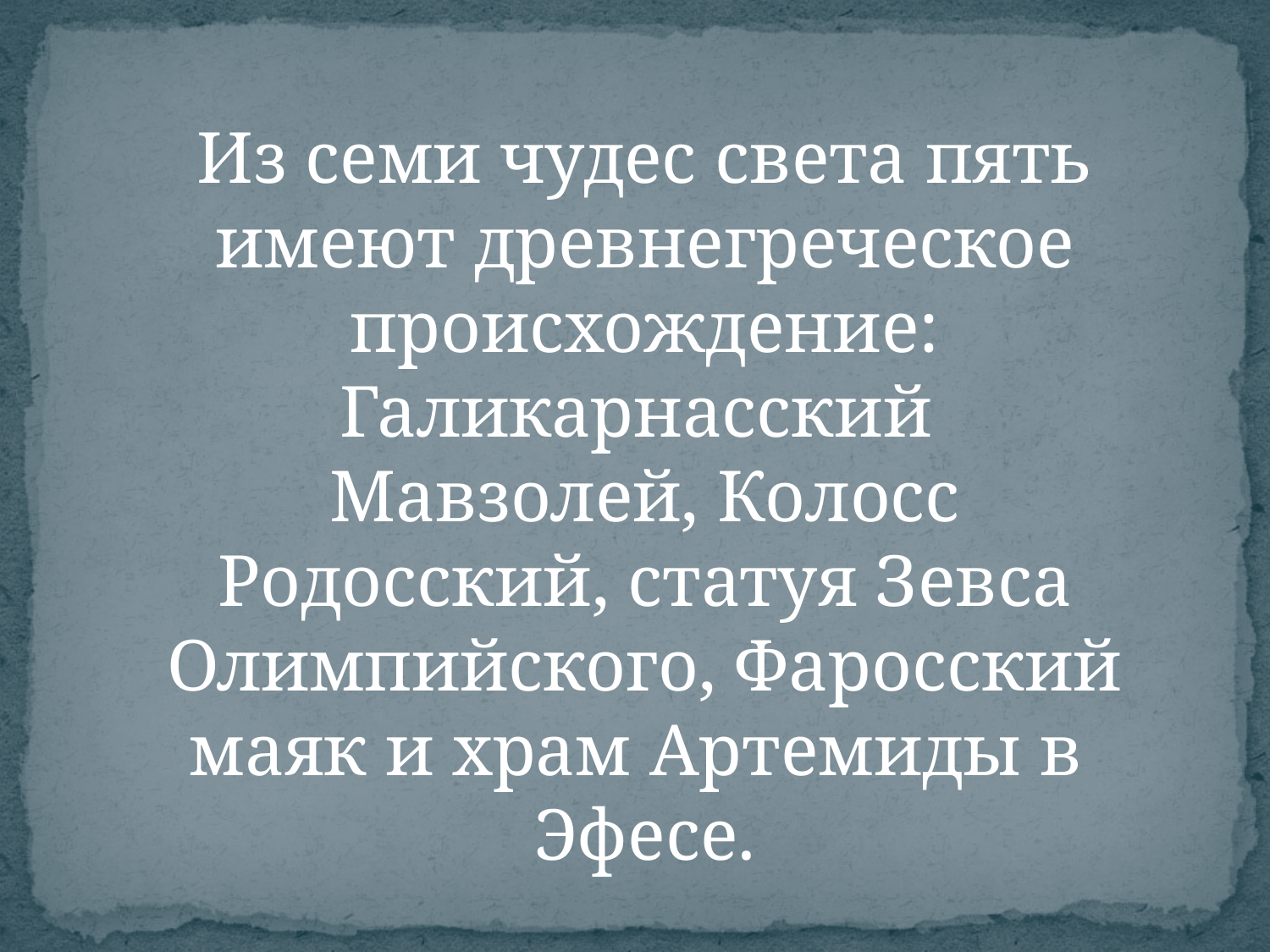

Из семи чудес света пять имеют древнегреческое происхождение: Галикарнасский  Мавзолей, Колосс Родосский, статуя Зевса Олимпийского, Фаросский маяк и храм Артемиды в  Эфесе.